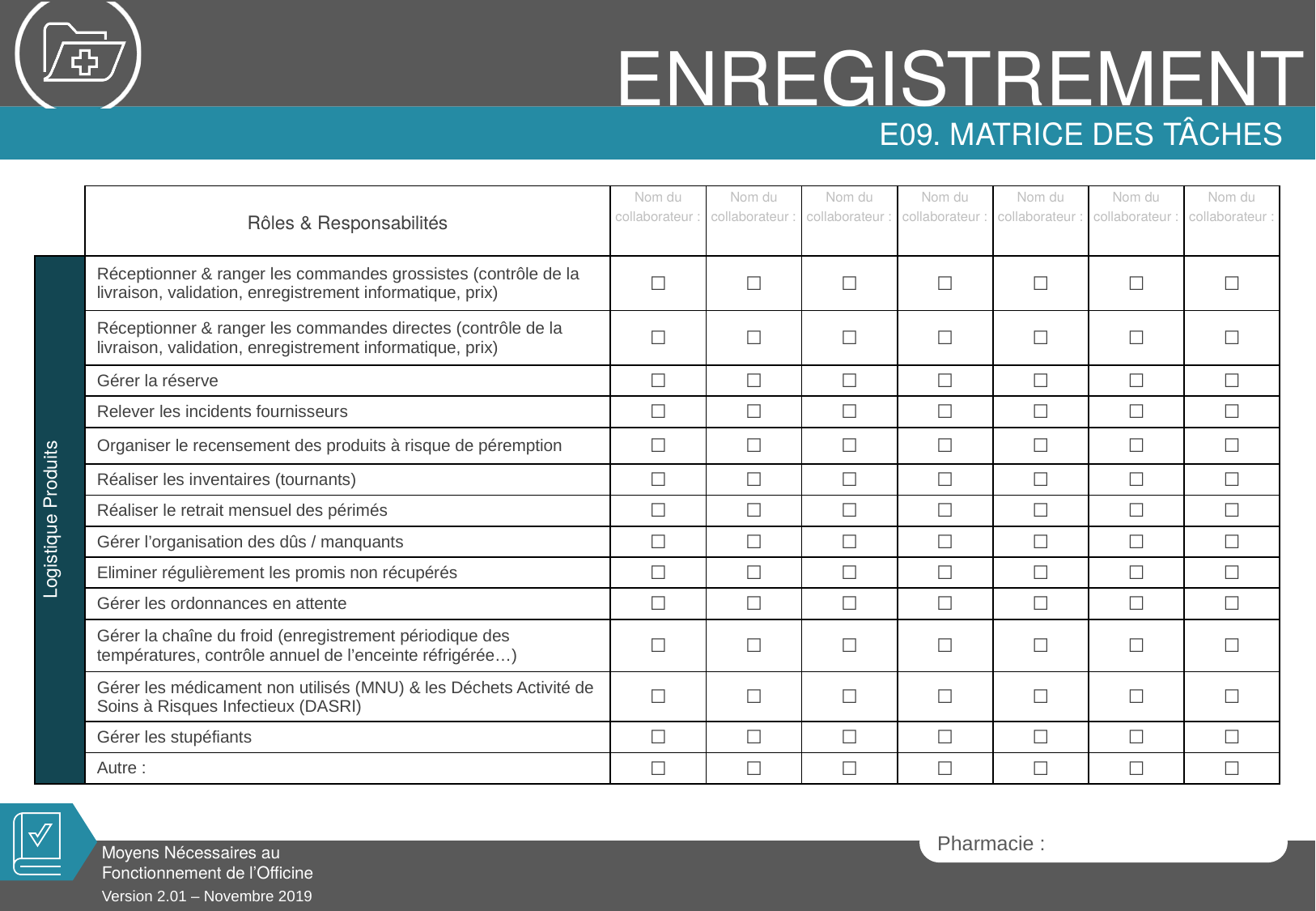

# E09. Matrice des tâches
|  | Rôles & Responsabilités | Nom du collaborateur : | Nom du collaborateur : | Nom du collaborateur : | Nom du collaborateur : | Nom du collaborateur : | Nom du collaborateur : | Nom du collaborateur : |
| --- | --- | --- | --- | --- | --- | --- | --- | --- |
| Logistique Produits | Réceptionner & ranger les commandes grossistes (contrôle de la livraison, validation, enregistrement informatique, prix) | ☐ | ☐ | ☐ | ☐ | ☐ | ☐ | ☐ |
|  | Réceptionner & ranger les commandes directes (contrôle de la livraison, validation, enregistrement informatique, prix) | ☐ | ☐ | ☐ | ☐ | ☐ | ☐ | ☐ |
|  | Gérer la réserve | ☐ | ☐ | ☐ | ☐ | ☐ | ☐ | ☐ |
|  | Relever les incidents fournisseurs | ☐ | ☐ | ☐ | ☐ | ☐ | ☐ | ☐ |
|  | Organiser le recensement des produits à risque de péremption | ☐ | ☐ | ☐ | ☐ | ☐ | ☐ | ☐ |
|  | Réaliser les inventaires (tournants) | ☐ | ☐ | ☐ | ☐ | ☐ | ☐ | ☐ |
|  | Réaliser le retrait mensuel des périmés | ☐ | ☐ | ☐ | ☐ | ☐ | ☐ | ☐ |
|  | Gérer l’organisation des dûs / manquants | ☐ | ☐ | ☐ | ☐ | ☐ | ☐ | ☐ |
|  | Eliminer régulièrement les promis non récupérés | ☐ | ☐ | ☐ | ☐ | ☐ | ☐ | ☐ |
|  | Gérer les ordonnances en attente | ☐ | ☐ | ☐ | ☐ | ☐ | ☐ | ☐ |
|  | Gérer la chaîne du froid (enregistrement périodique des températures, contrôle annuel de l’enceinte réfrigérée…) | ☐ | ☐ | ☐ | ☐ | ☐ | ☐ | ☐ |
|  | Gérer les médicament non utilisés (MNU) & les Déchets Activité de Soins à Risques Infectieux (DASRI) | ☐ | ☐ | ☐ | ☐ | ☐ | ☐ | ☐ |
|  | Gérer les stupéfiants | ☐ | ☐ | ☐ | ☐ | ☐ | ☐ | ☐ |
|  | Autre : | ☐ | ☐ | ☐ | ☐ | ☐ | ☐ | ☐ |